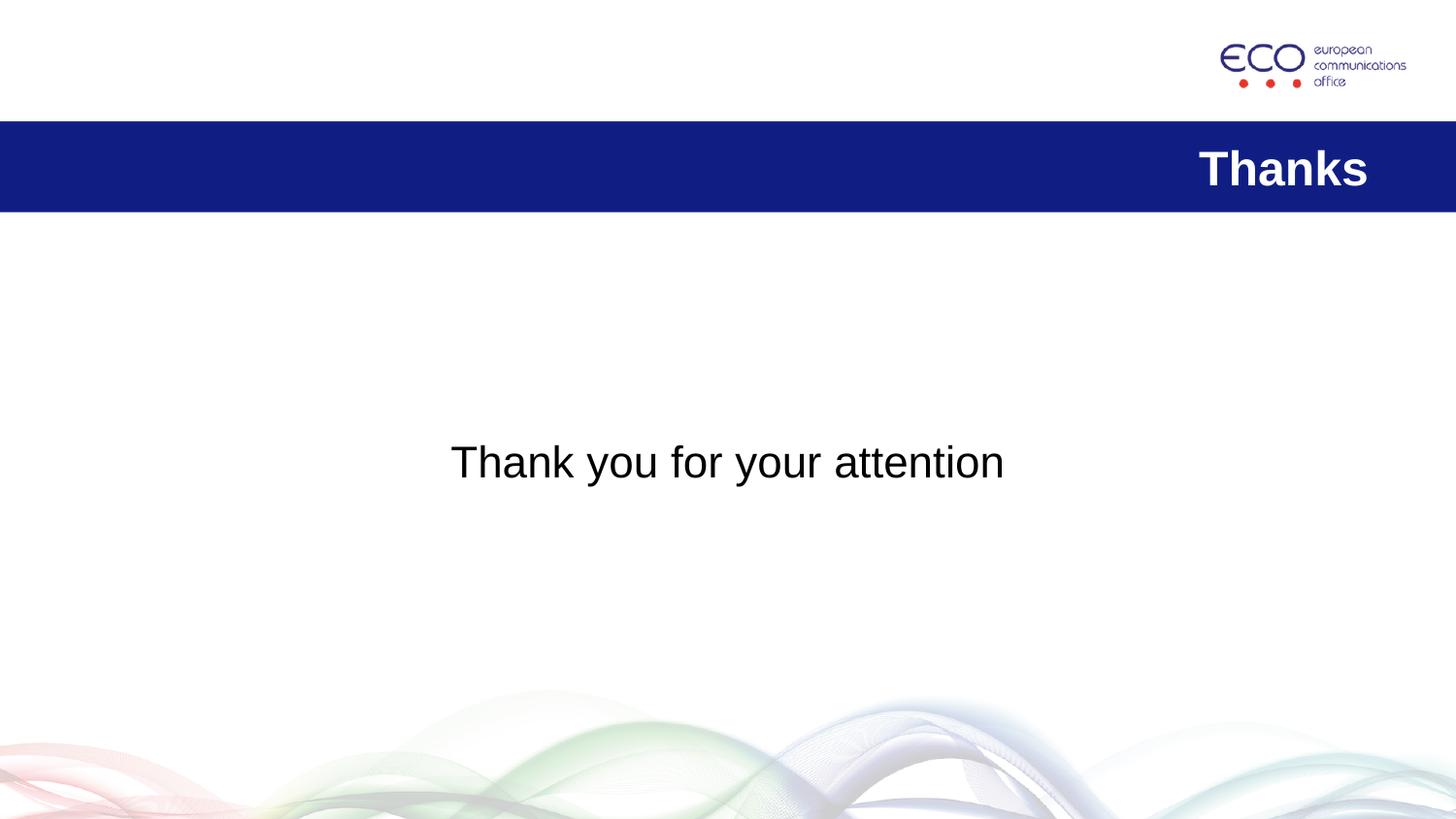

# Thanks

Thank you for your attention